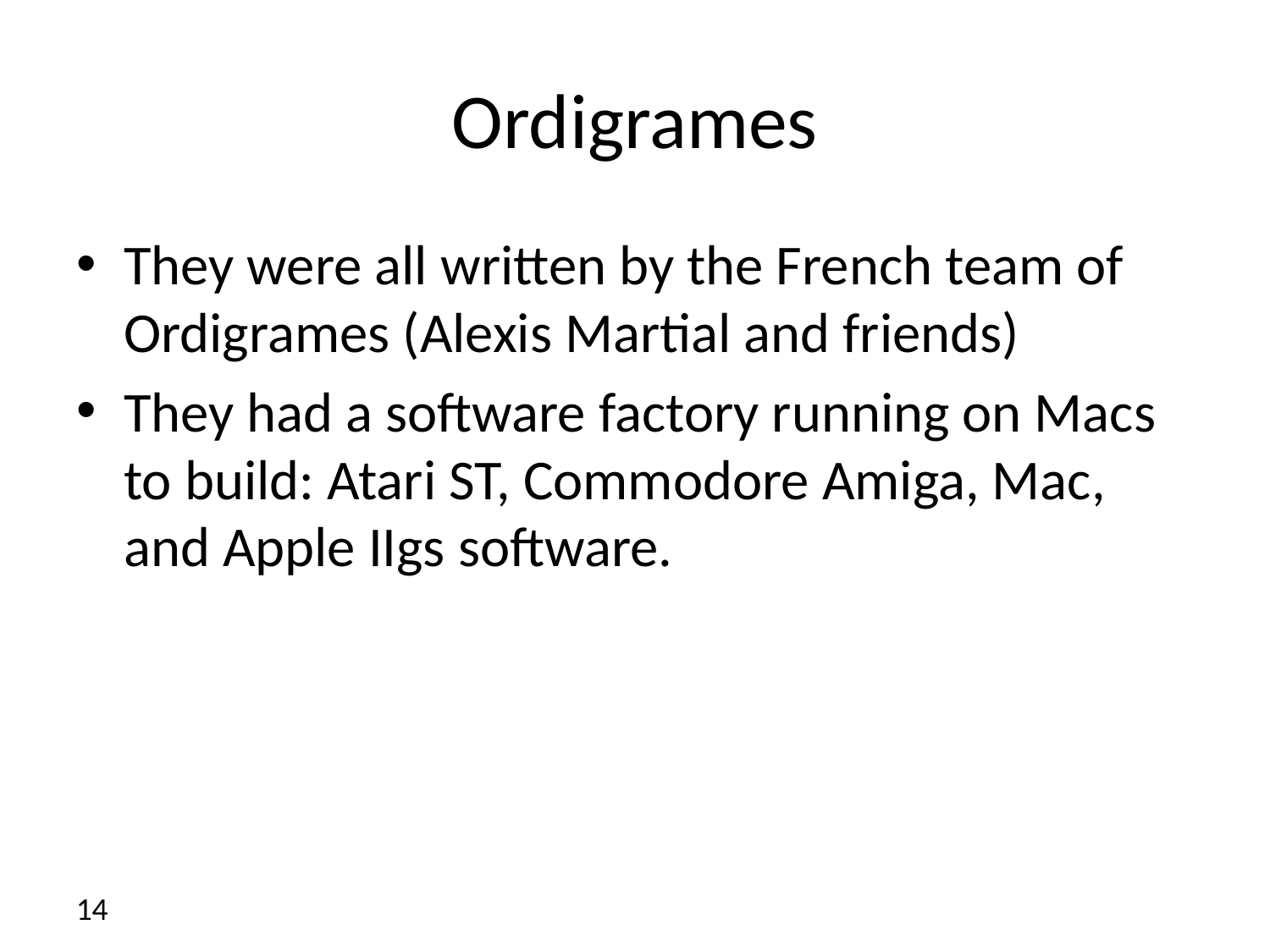

# Ordigrames
They were all written by the French team of Ordigrames (Alexis Martial and friends)
They had a software factory running on Macs to build: Atari ST, Commodore Amiga, Mac, and Apple IIgs software.
14